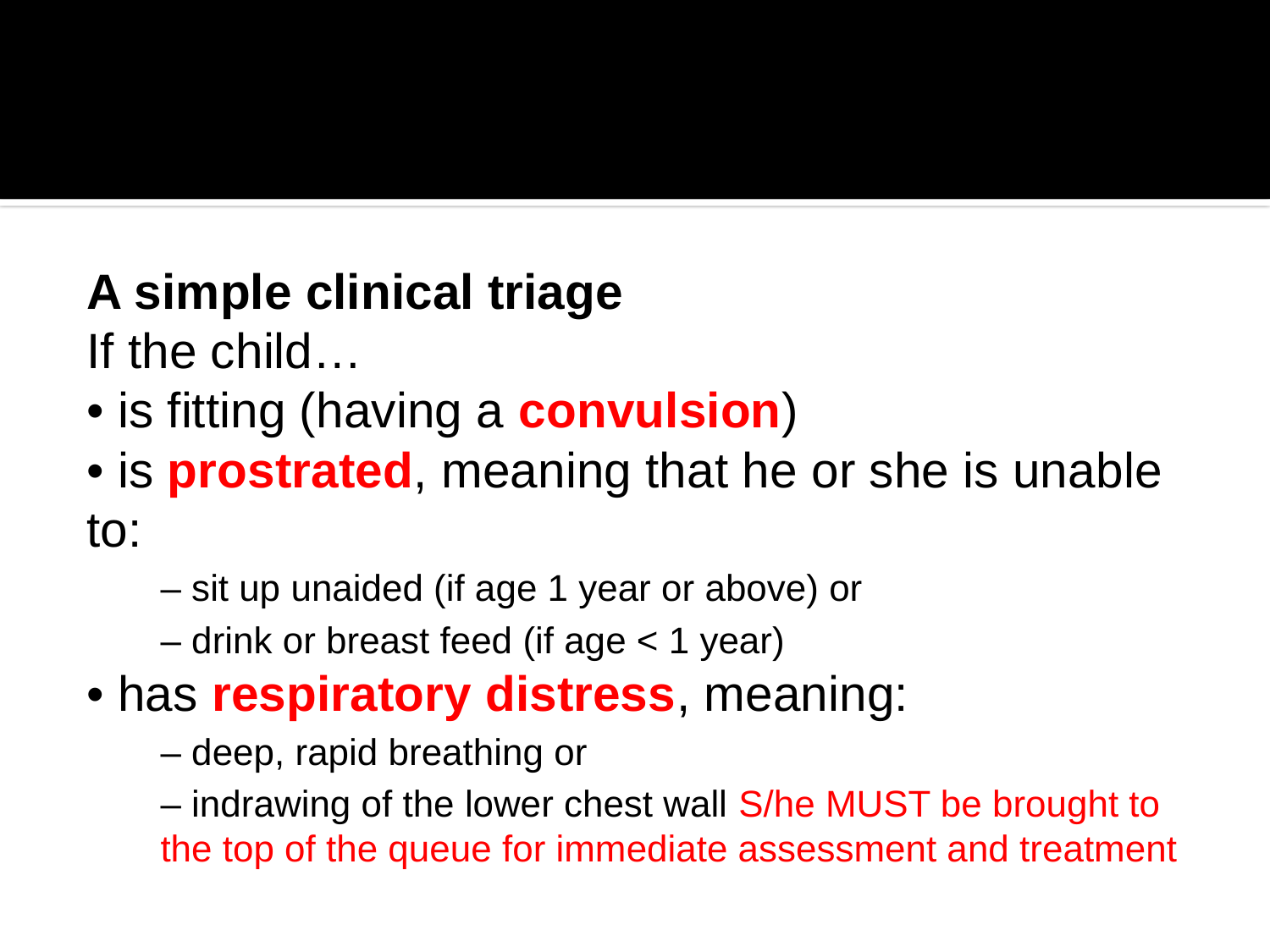

#
A simple clinical triage
If the child…
• is fitting (having a convulsion)
• is prostrated, meaning that he or she is unable to:
– sit up unaided (if age 1 year or above) or
– drink or breast feed (if age < 1 year)
• has respiratory distress, meaning:
– deep, rapid breathing or
– indrawing of the lower chest wall S/he MUST be brought to the top of the queue for immediate assessment and treatment